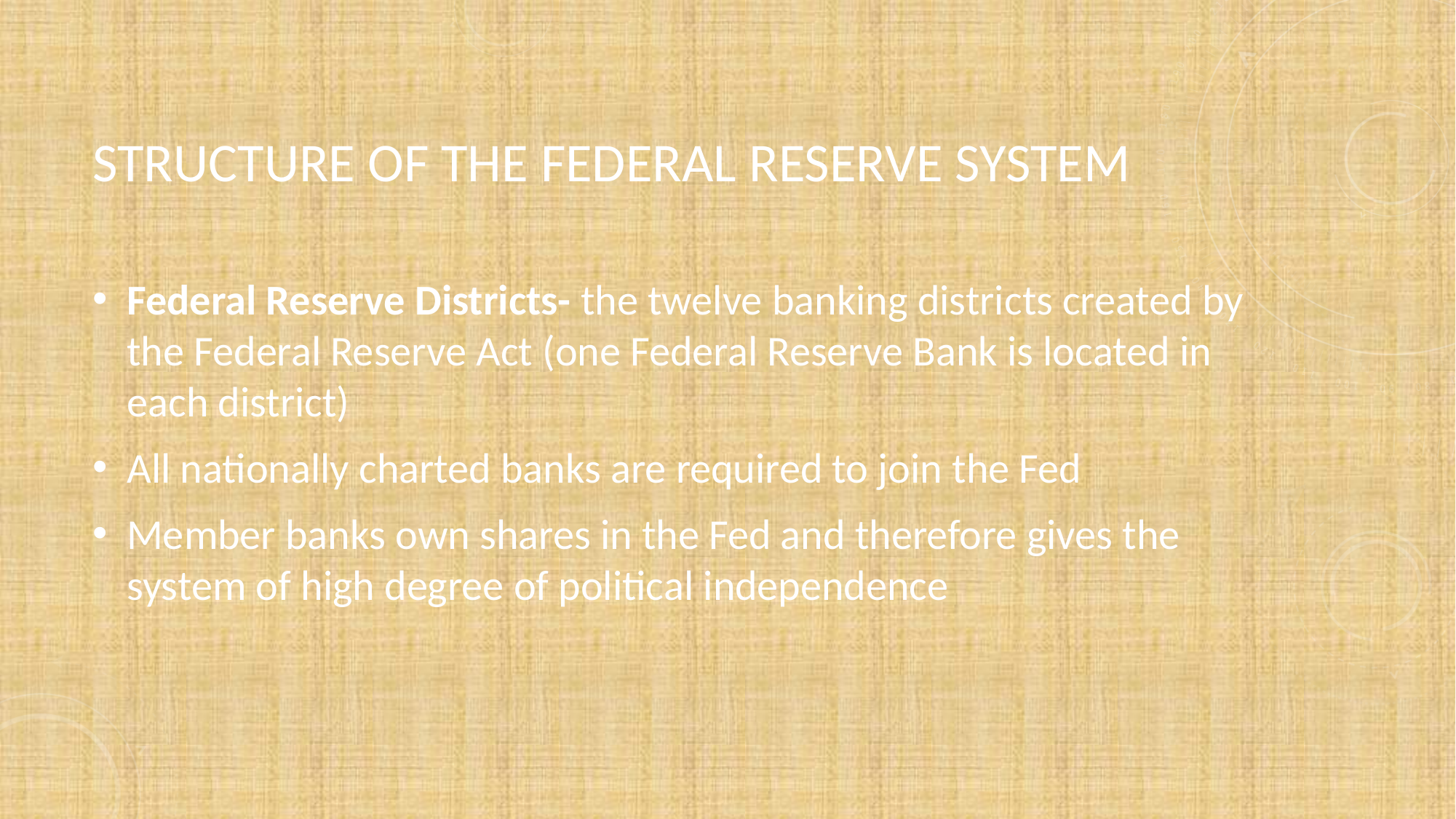

# Structure of the Federal Reserve System
Federal Reserve Districts- the twelve banking districts created by the Federal Reserve Act (one Federal Reserve Bank is located in each district)
All nationally charted banks are required to join the Fed
Member banks own shares in the Fed and therefore gives the system of high degree of political independence